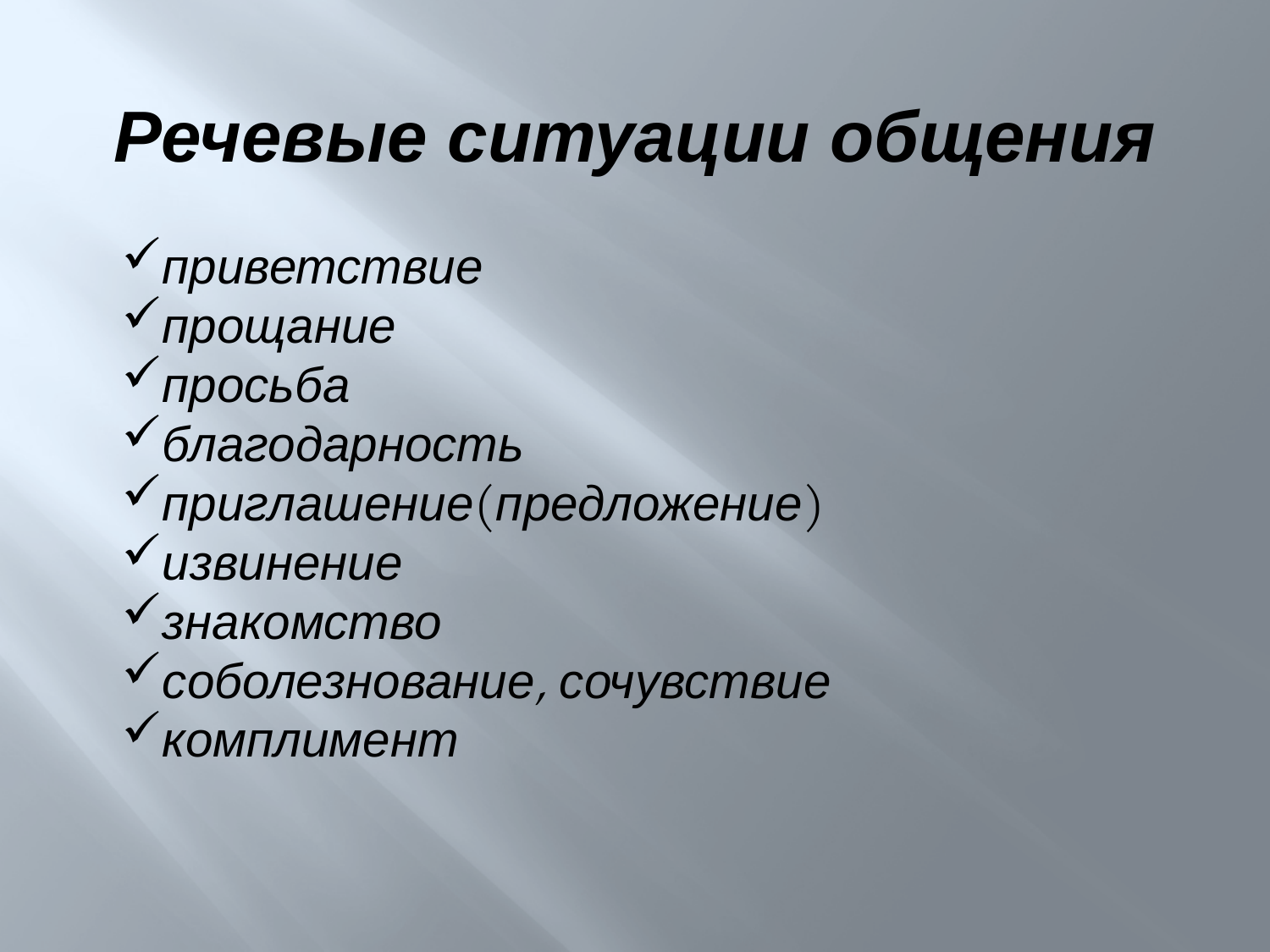

# Речевые ситуации общения
приветствие
прощание
просьба
благодарность
приглашение(предложение)
извинение
знакомство
соболезнование, сочувствие
комплимент